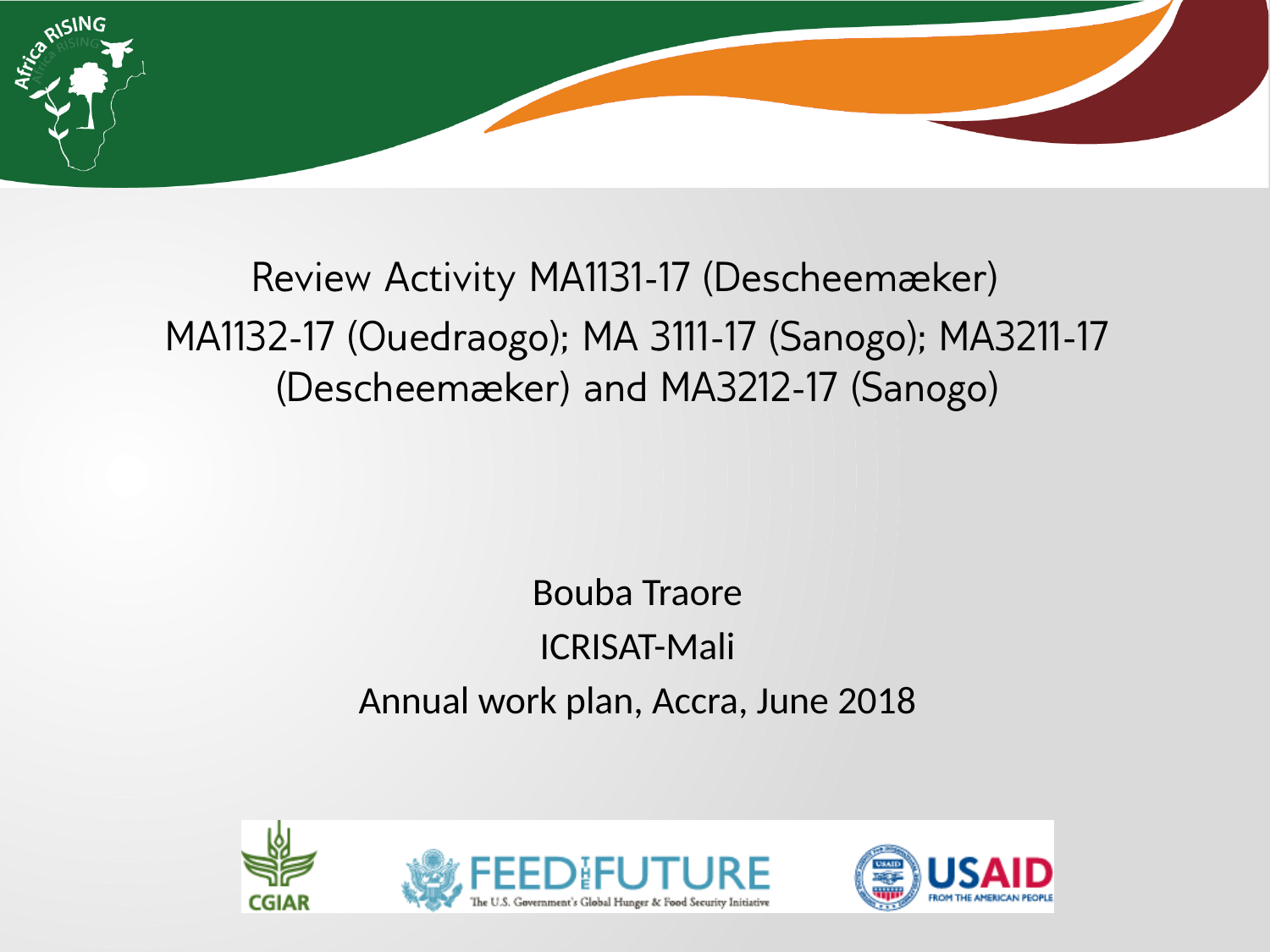

Review Activity MA1131-17 (Descheemaeker)
MA1132-17 (Ouedraogo); MA 3111-17 (Sanogo); MA3211-17 (Descheemaeker) and MA3212-17 (Sanogo)
Bouba Traore
ICRISAT-Mali
Annual work plan, Accra, June 2018